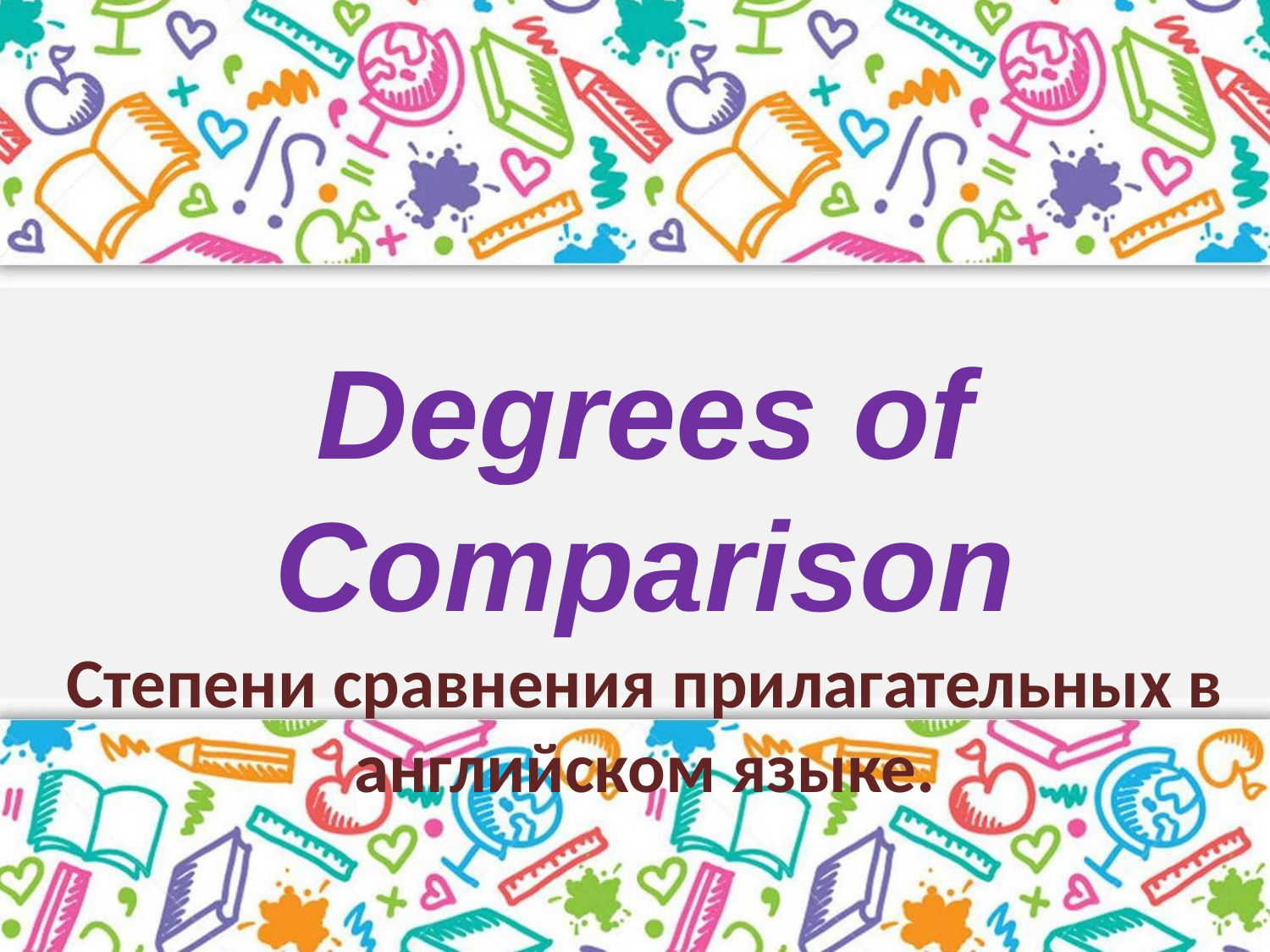

Degrees of Comparison
Степени сравнения прилагательных в английском языке.